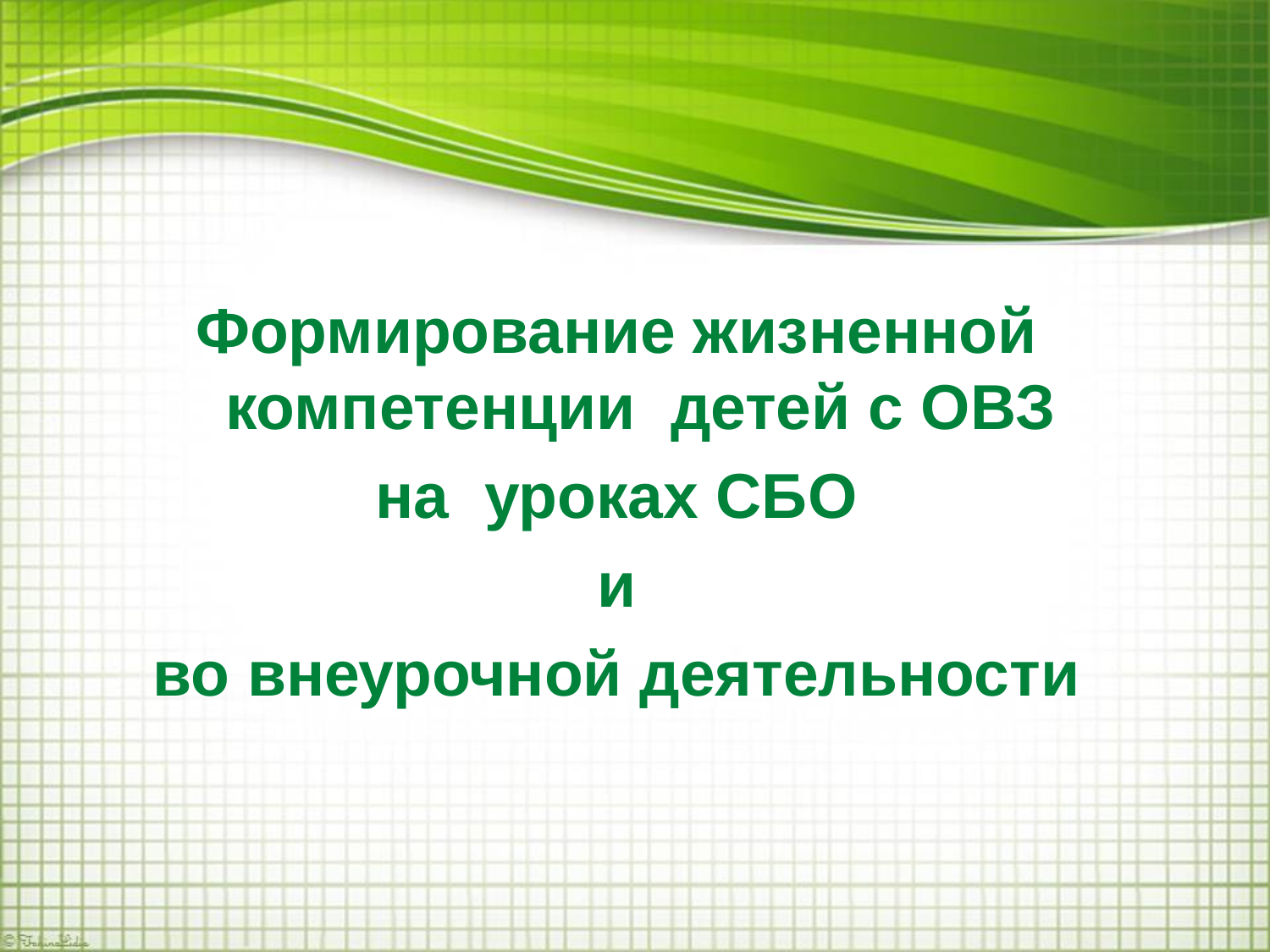

Формирование жизненной компетенции  детей с ОВЗ
 на  уроках СБО
и
 во внеурочной деятельности